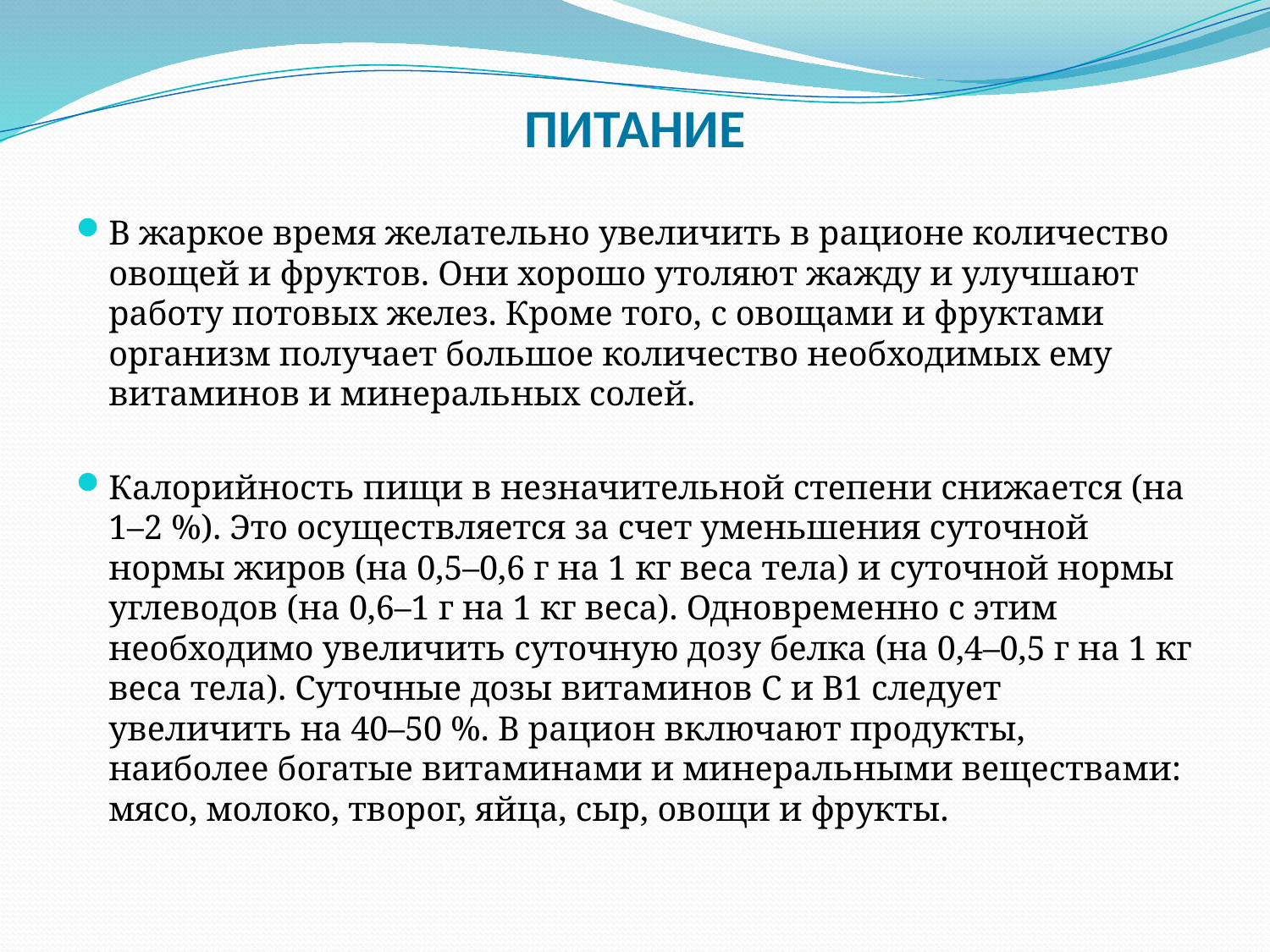

ПИТАНИЕ

В жаркое время желательно увеличить в рационе количество овощей и фруктов. Они хорошо утоляют жажду и улучшают работу потовых желез. Кроме того, с овощами и фруктами организм получает большое количество необходимых ему витаминов и минеральных солей.

Калорийность пищи в незначительной степени снижается (на 1–2 %). Это осуществляется за счет уменьшения суточной нормы жиров (на 0,5–0,6 г на 1 кг веса тела) и суточной нормы углеводов (на 0,6–1 г на 1 кг веса). Одновременно с этим необходимо увеличить суточную дозу белка (на 0,4–0,5 г на 1 кг веса тела). Суточные дозы витаминов С и В1 следует увеличить на 40–50 %. В рацион включают продукты, наиболее богатые витаминами и минеральными веществами: мясо, молоко, творог, яйца, сыр, овощи и фрукты.